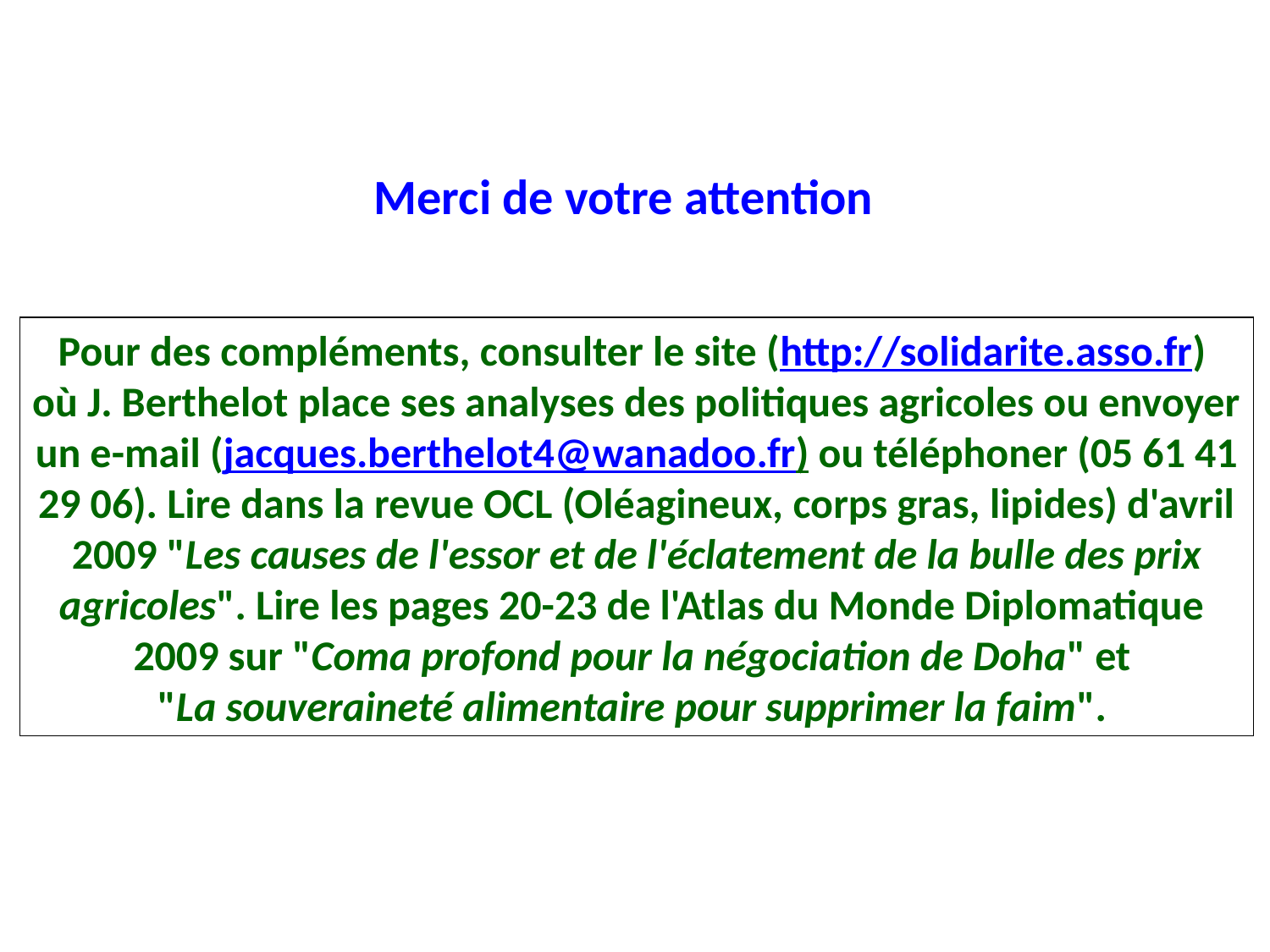

Merci de votre attention
Pour des compléments, consulter le site (http://solidarite.asso.fr)
où J. Berthelot place ses analyses des politiques agricoles ou envoyer
un e-mail (jacques.berthelot4@wanadoo.fr) ou téléphoner (05 61 41
29 06). Lire dans la revue OCL (Oléagineux, corps gras, lipides) d'avril
2009 "Les causes de l'essor et de l'éclatement de la bulle des prix
agricoles". Lire les pages 20-23 de l'Atlas du Monde Diplomatique
2009 sur "Coma profond pour la négociation de Doha" et
"La souveraineté alimentaire pour supprimer la faim".